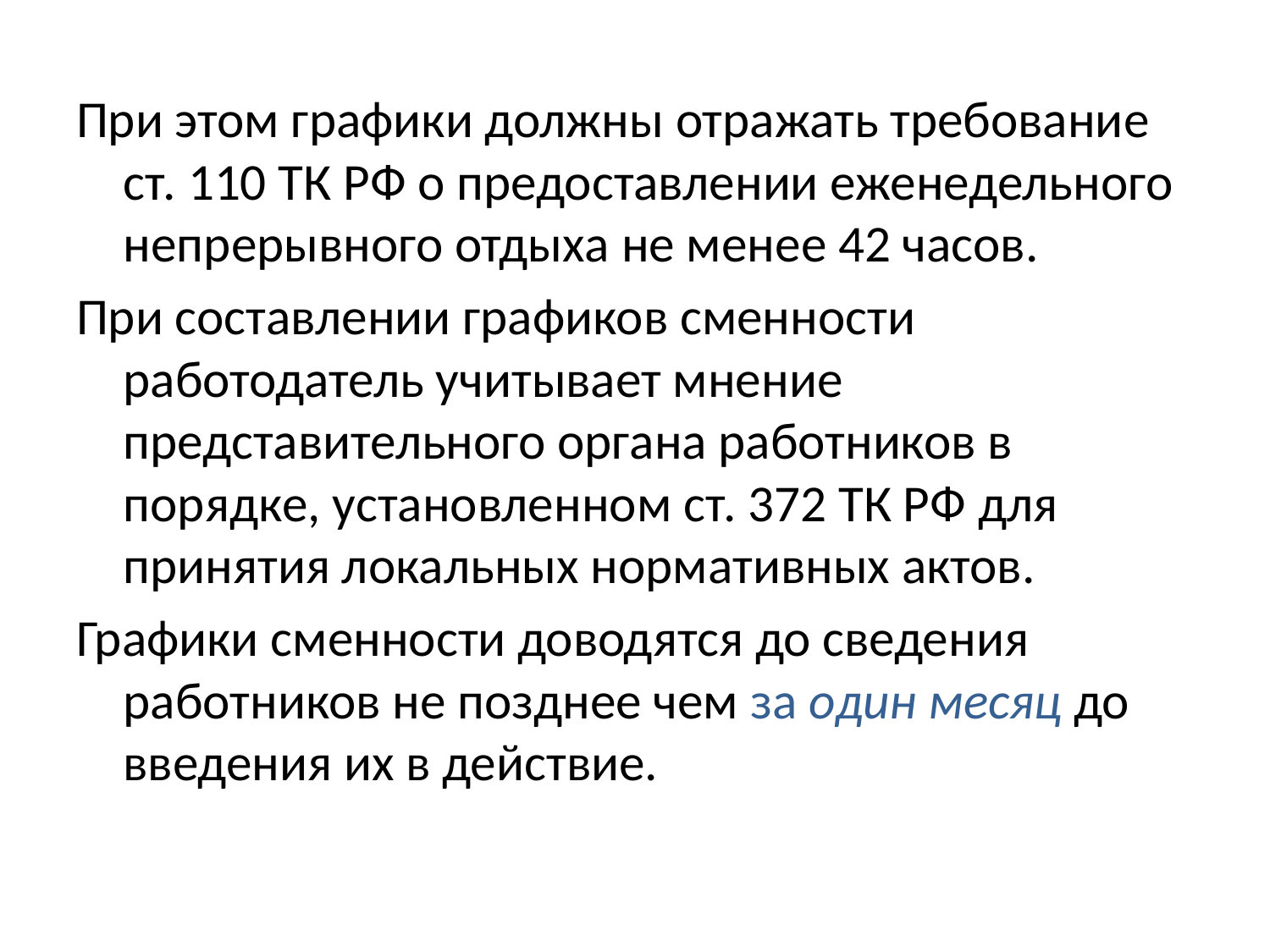

При этом графики должны отражать требование ст. 110 ТК РФ о предоставлении еженедельного непрерывного отдыха не менее 42 часов.
При составлении графиков сменности работодатель учитывает мнение представительного органа работников в порядке, установленном ст. 372 ТК РФ для принятия локальных нормативных актов.
Графики сменности доводятся до сведения работников не позднее чем за один месяц до введения их в действие.